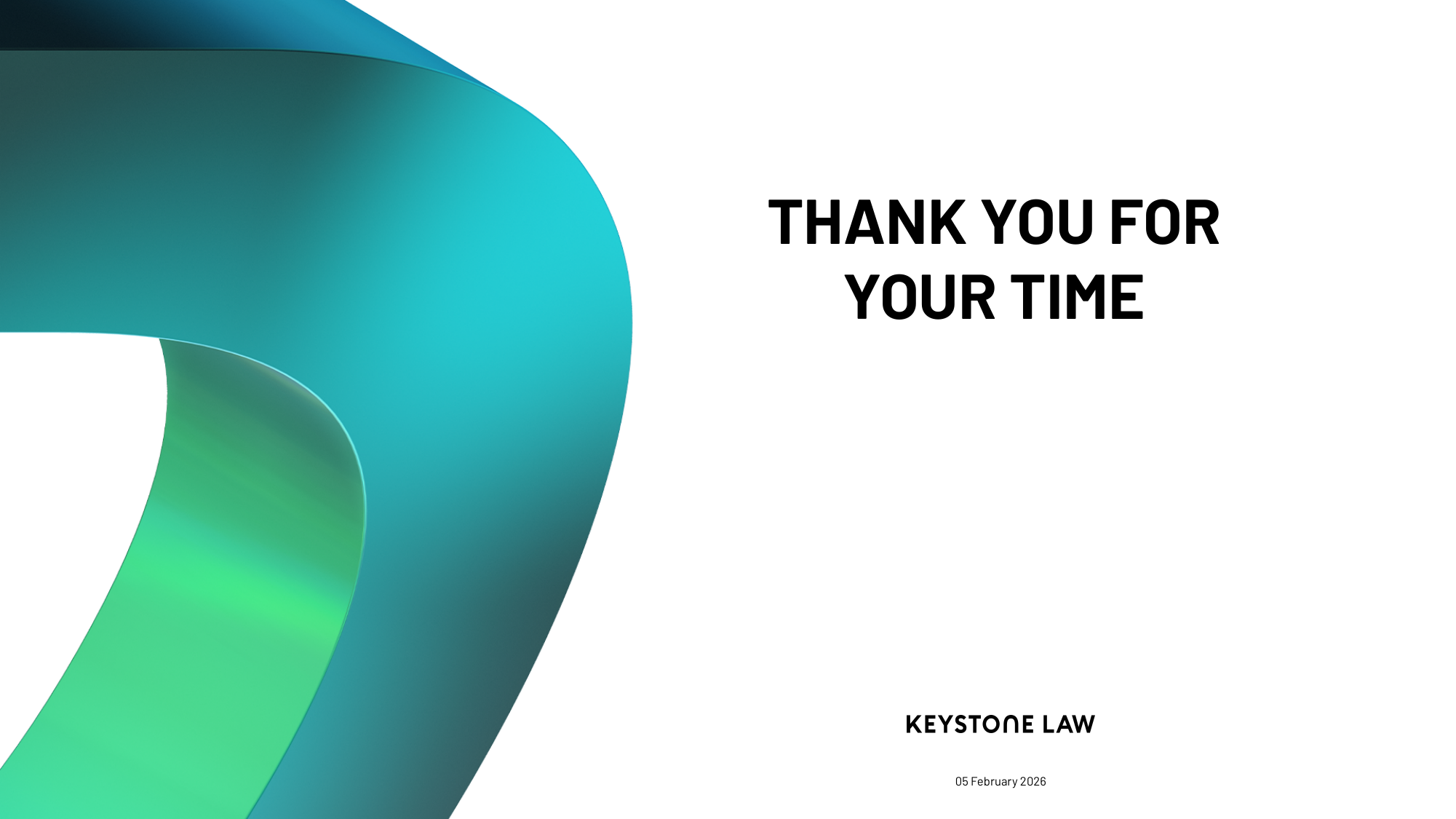

Thank you for your time
05 February 2026